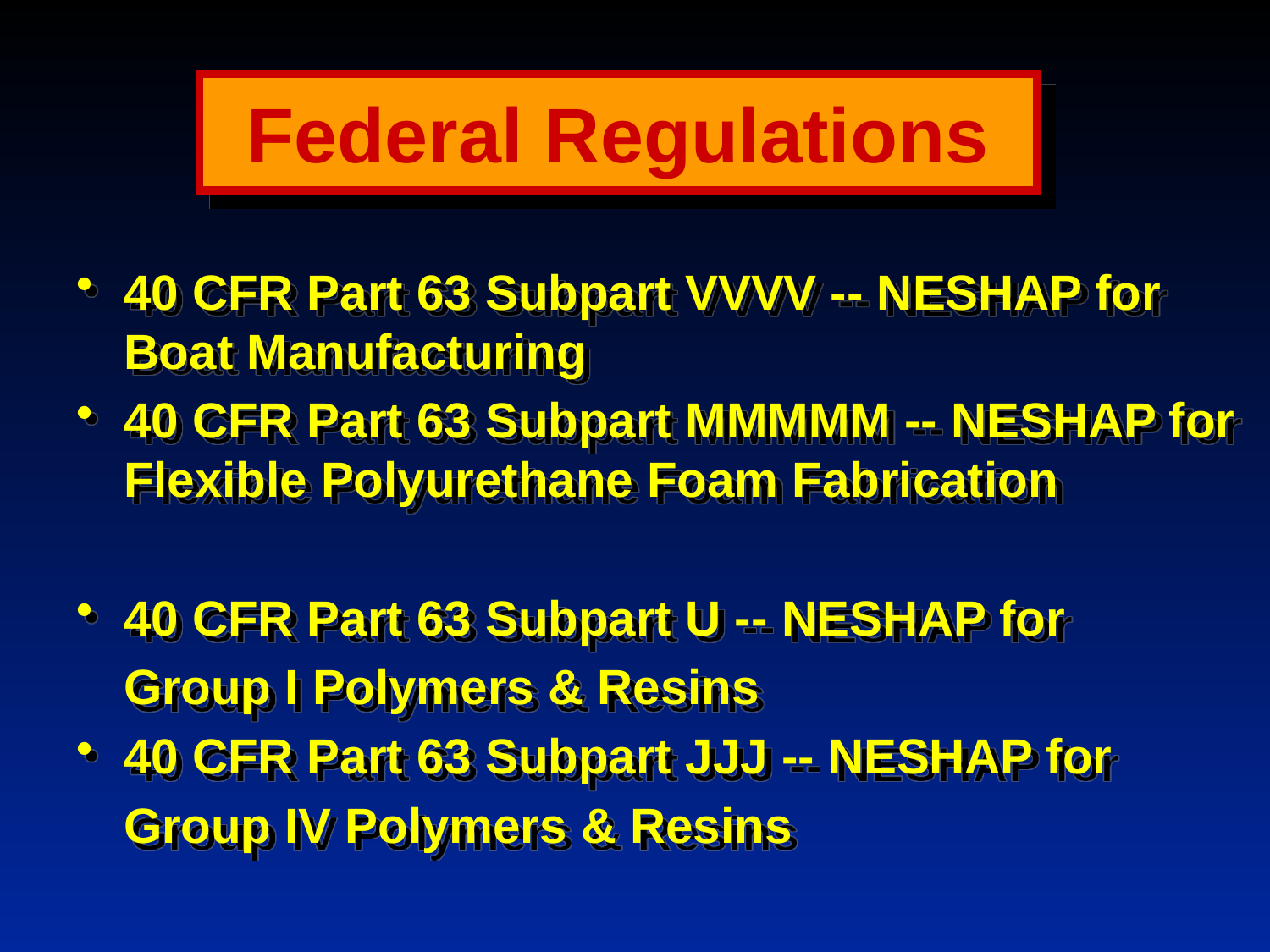

# Federal Regulations
40 CFR Part 63 Subpart VVVV -- NESHAP for Boat Manufacturing
40 CFR Part 63 Subpart MMMMM -- NESHAP for Flexible Polyurethane Foam Fabrication

40 CFR Part 63 Subpart U -- NESHAP for
	Group I Polymers & Resins
40 CFR Part 63 Subpart JJJ -- NESHAP for
	Group IV Polymers & Resins